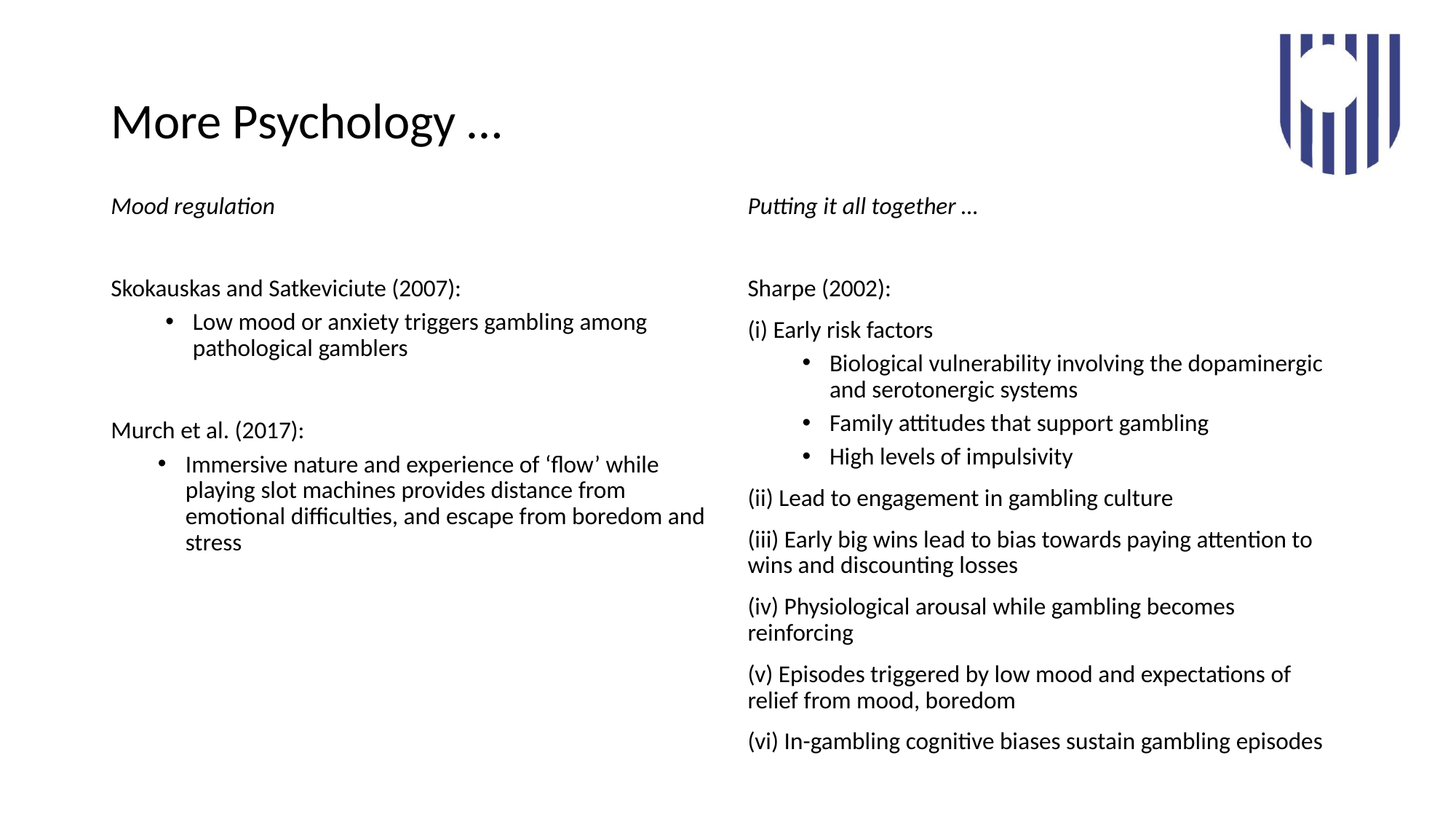

# More Psychology …
Mood regulation

Skokauskas and Satkeviciute (2007):
Low mood or anxiety triggers gambling among pathological gamblers

Murch et al. (2017):
Immersive nature and experience of ‘flow’ while playing slot machines provides distance from emotional difficulties, and escape from boredom and stress
Putting it all together …

Sharpe (2002):
(i) Early risk factors
Biological vulnerability involving the dopaminergic and serotonergic systems
Family attitudes that support gambling
High levels of impulsivity
(ii) Lead to engagement in gambling culture
(iii) Early big wins lead to bias towards paying attention to wins and discounting losses
(iv) Physiological arousal while gambling becomes reinforcing
(v) Episodes triggered by low mood and expectations of relief from mood, boredom
(vi) In-gambling cognitive biases sustain gambling episodes